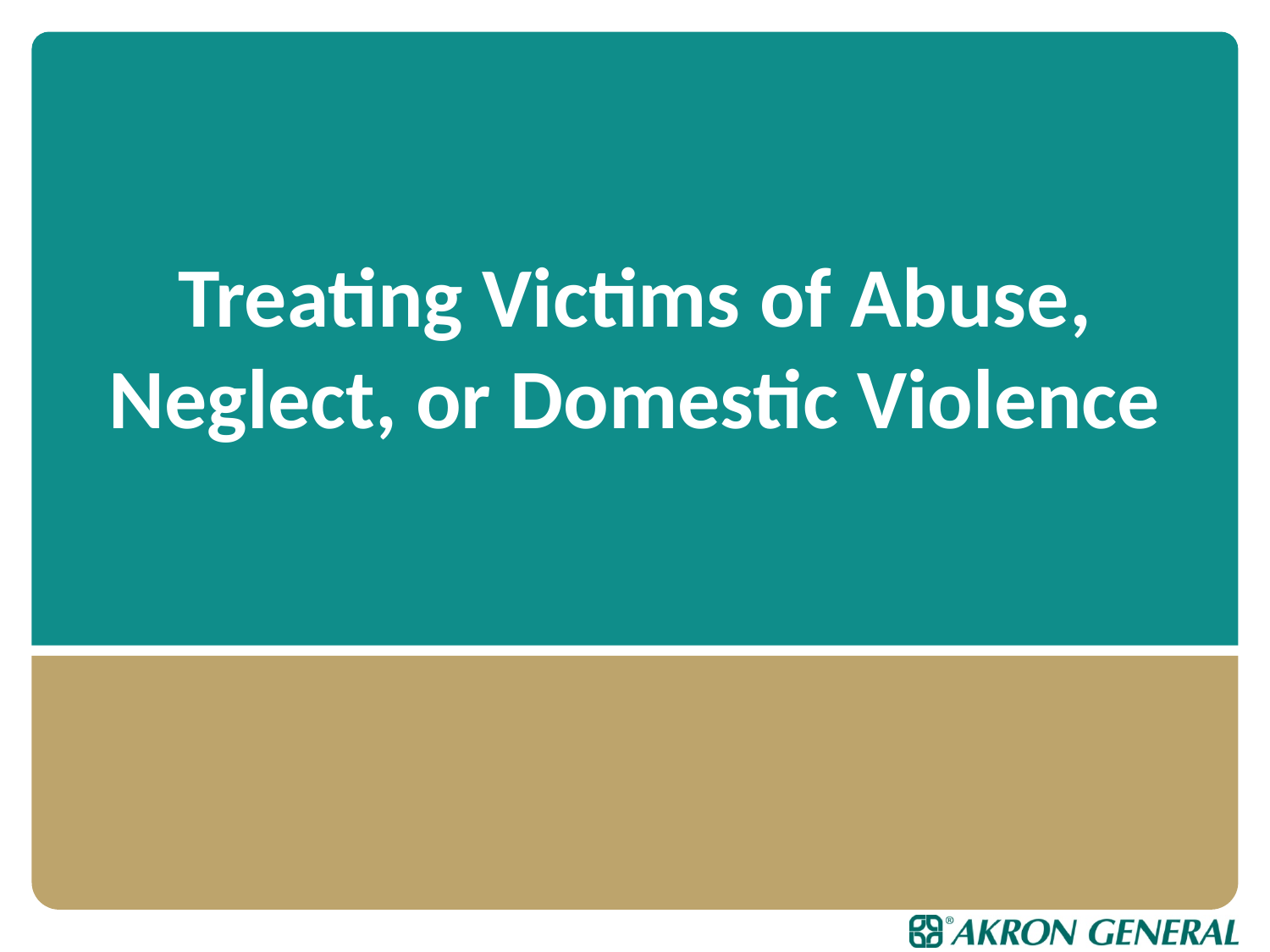

# Treating Victims of Abuse, Neglect, or Domestic Violence